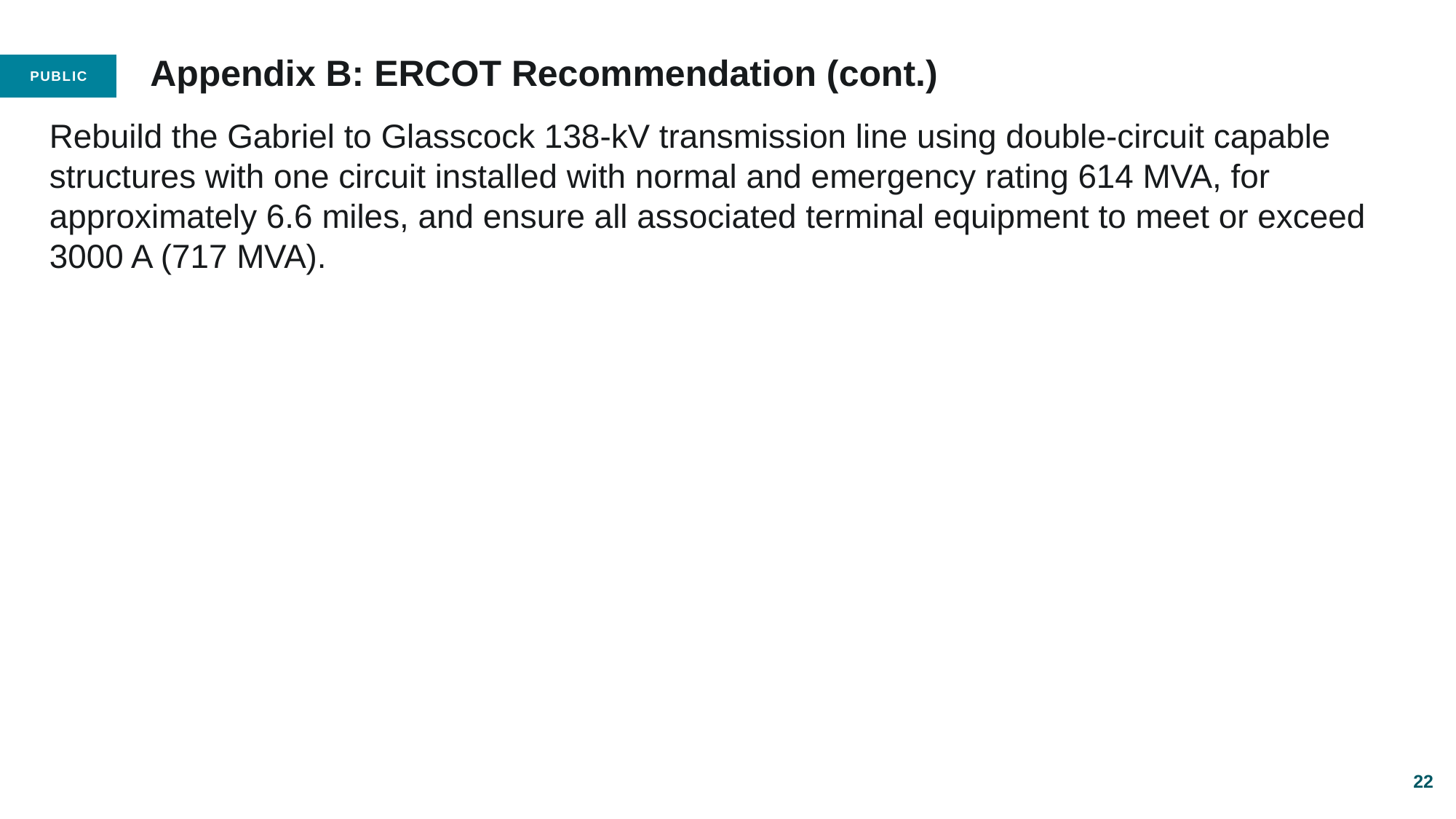

# Appendix B: ERCOT Recommendation (cont.)
Rebuild the Gabriel to Glasscock 138-kV transmission line using double-circuit capable structures with one circuit installed with normal and emergency rating 614 MVA, for approximately 6.6 miles, and ensure all associated terminal equipment to meet or exceed 3000 A (717 MVA).
22